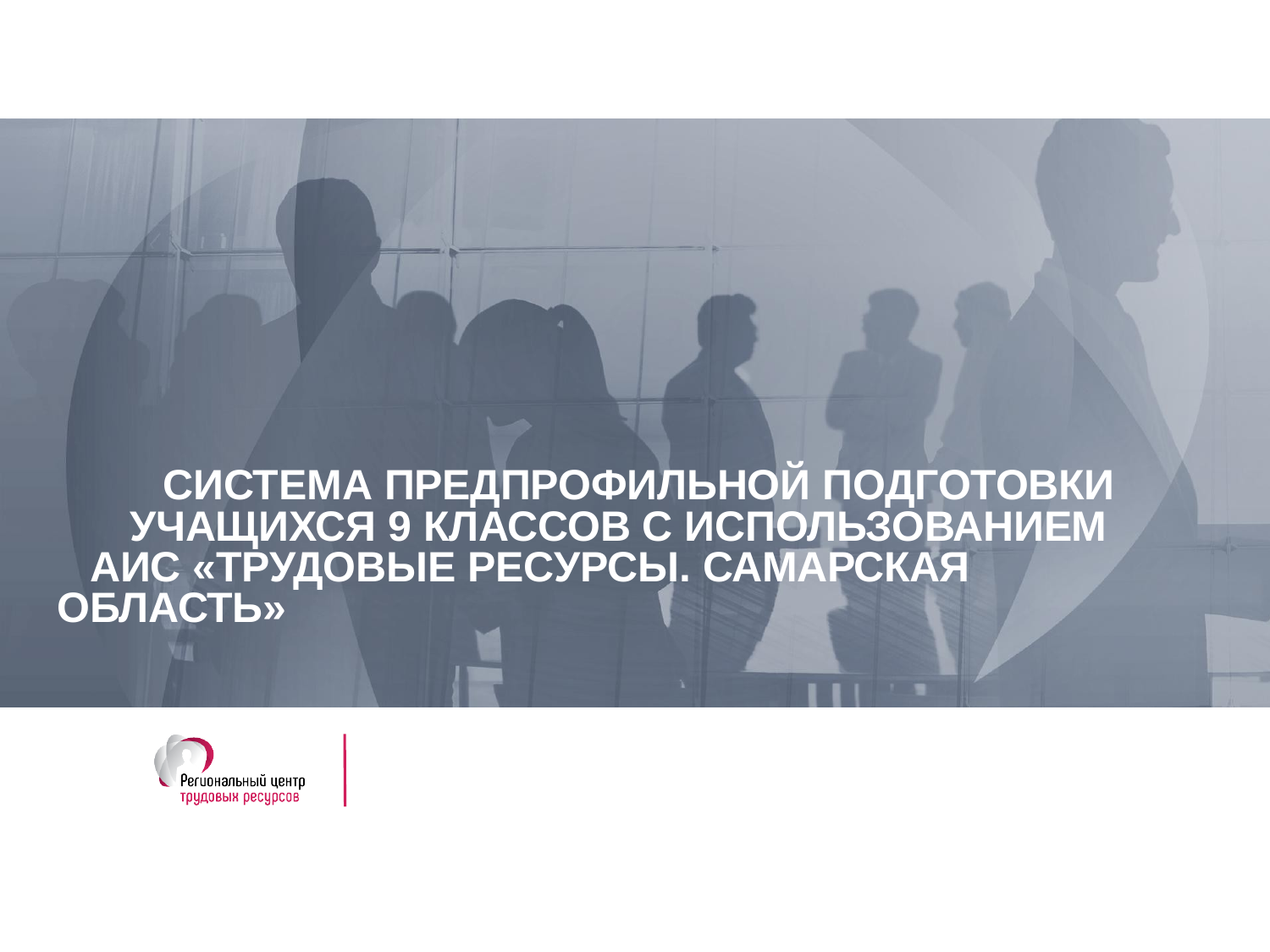

СИСТЕМА ПРЕДПРОФИЛЬНОЙ ПОДГОТОВКИ УЧАЩИХСЯ 9 КЛАССОВ С ИСПОЛЬЗОВАНИЕМ
АИС «ТРУДОВЫЕ РЕСУРСЫ. САМАРСКАЯ ОБЛАСТЬ»